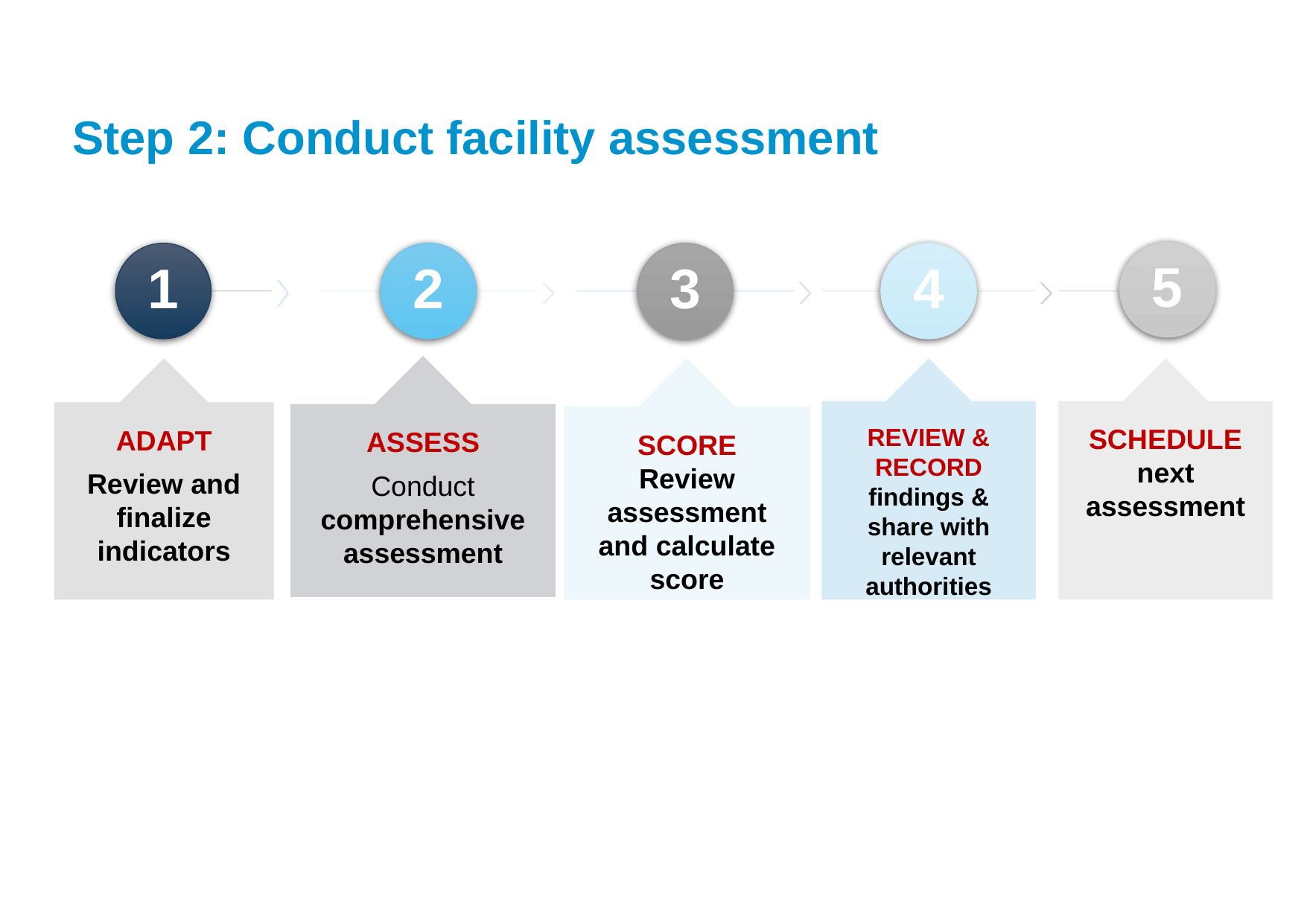

Step 2: Conduct facility assessment
1
ADAPT
Review and finalize indicators
2
ASSESS
Conduct comprehensive assessment
3
SCORE
Review assessment and calculate score
4
REVIEW & RECORD findings & share with relevant authorities
5
SCHEDULE next assessment